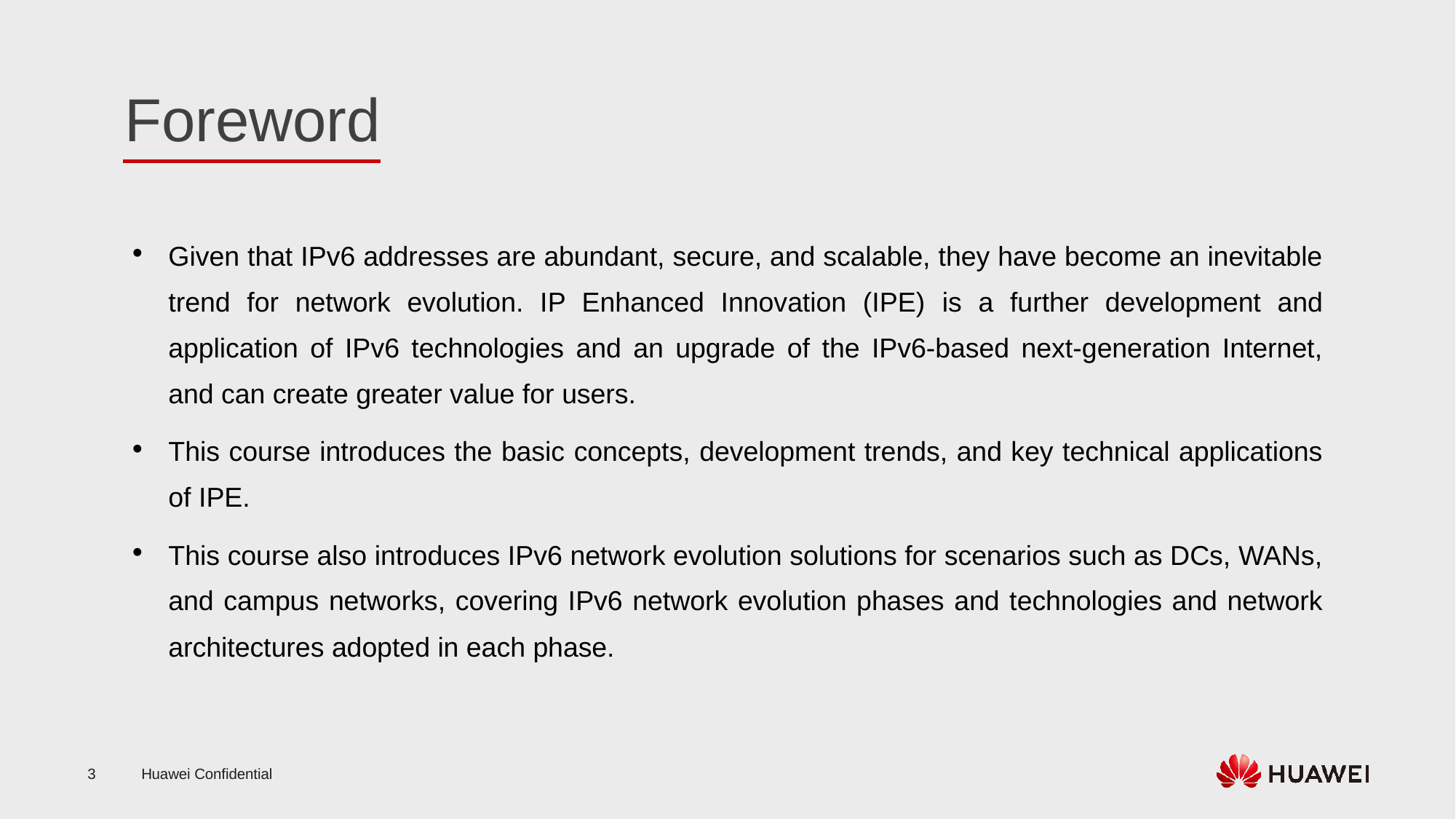

Given that IPv6 addresses are abundant, secure, and scalable, they have become an inevitable trend for network evolution. IP Enhanced Innovation (IPE) is a further development and application of IPv6 technologies and an upgrade of the IPv6-based next-generation Internet, and can create greater value for users.
This course introduces the basic concepts, development trends, and key technical applications of IPE.
This course also introduces IPv6 network evolution solutions for scenarios such as DCs, WANs, and campus networks, covering IPv6 network evolution phases and technologies and network architectures adopted in each phase.